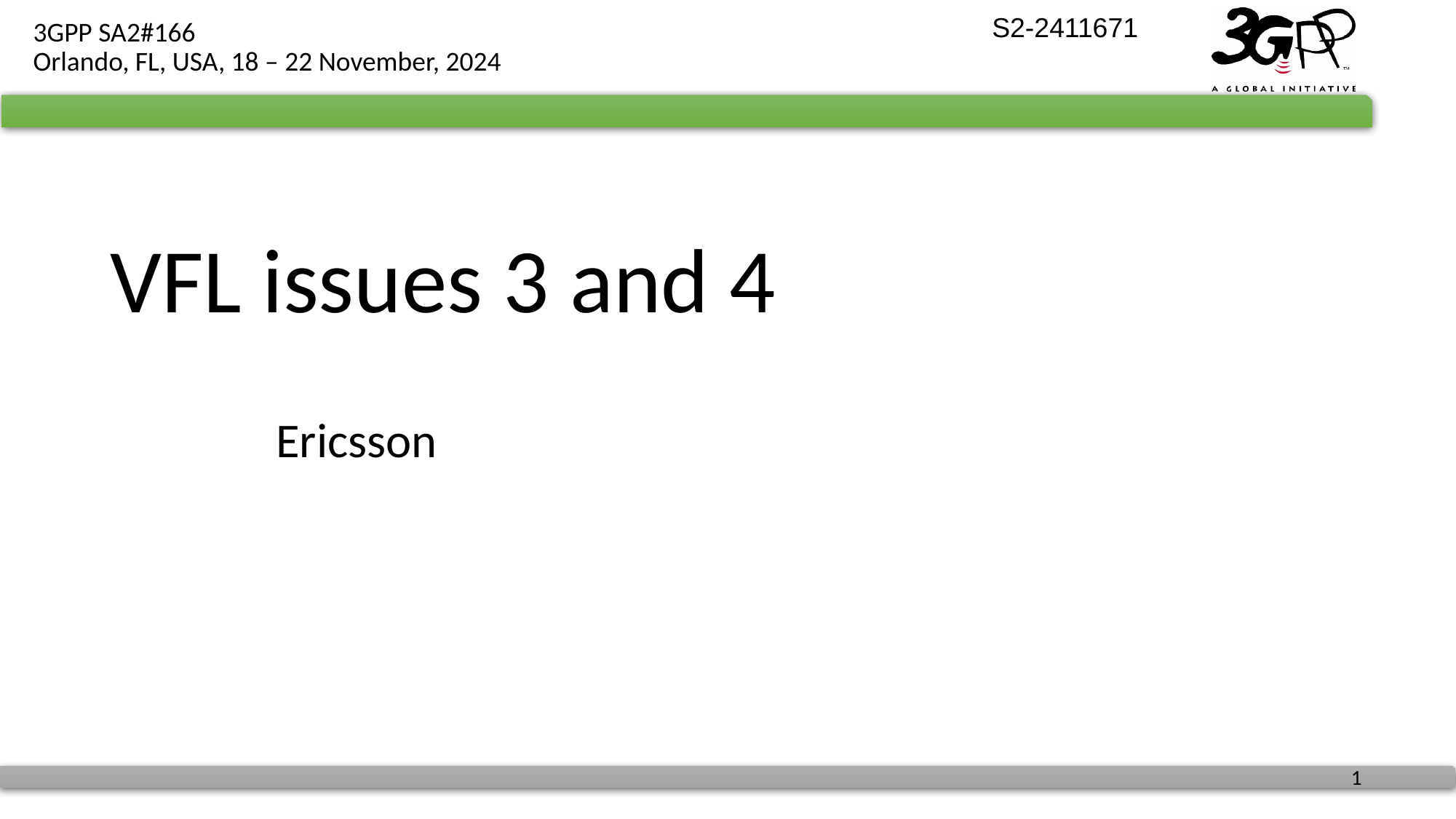

S2-2411671
3GPP SA2#166
Orlando, FL, USA, 18 – 22 November, 2024
# VFL issues 3 and 4
Ericsson